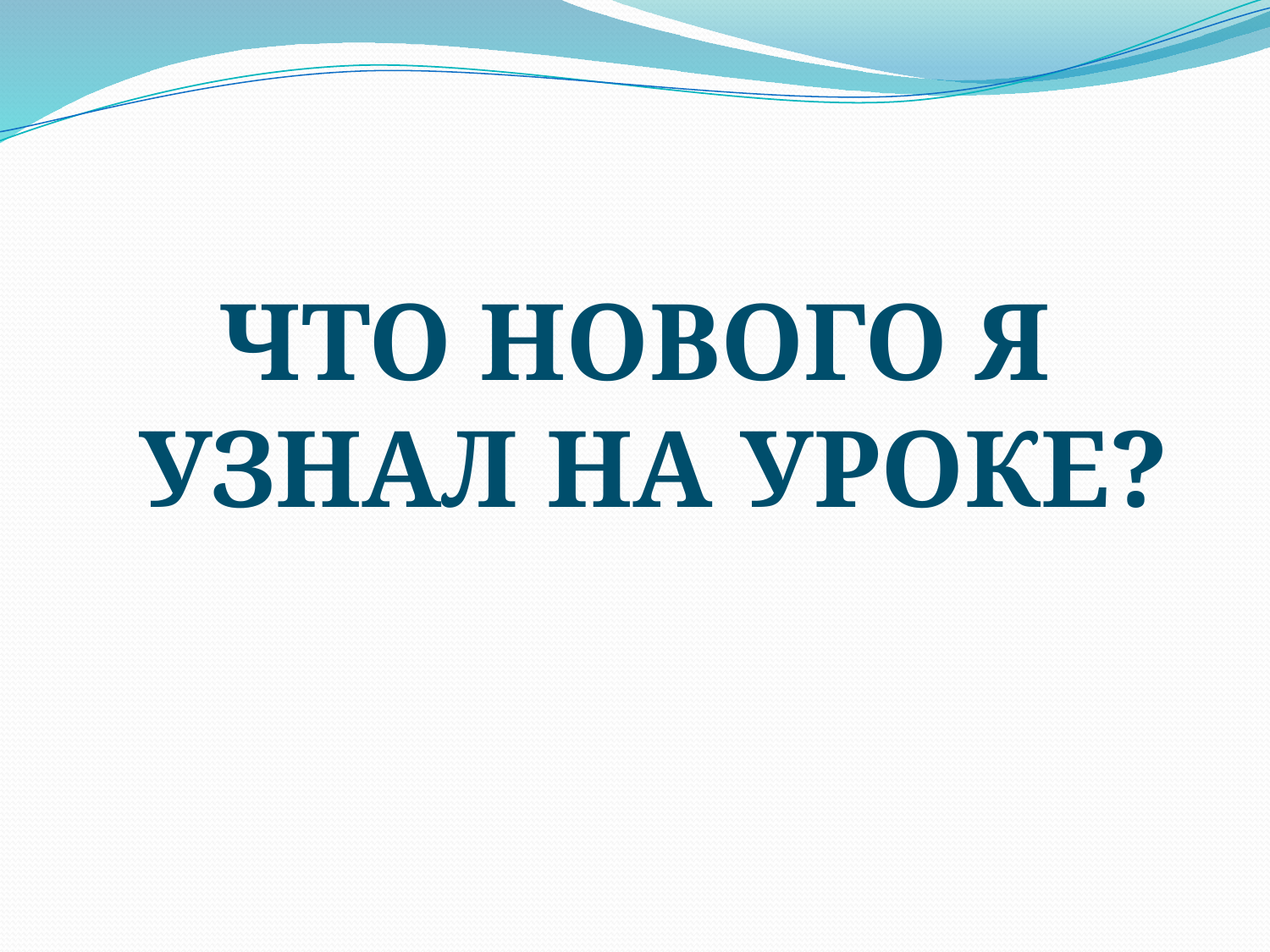

#
ЧТО НОВОГО Я УЗНАЛ НА УРОКЕ?